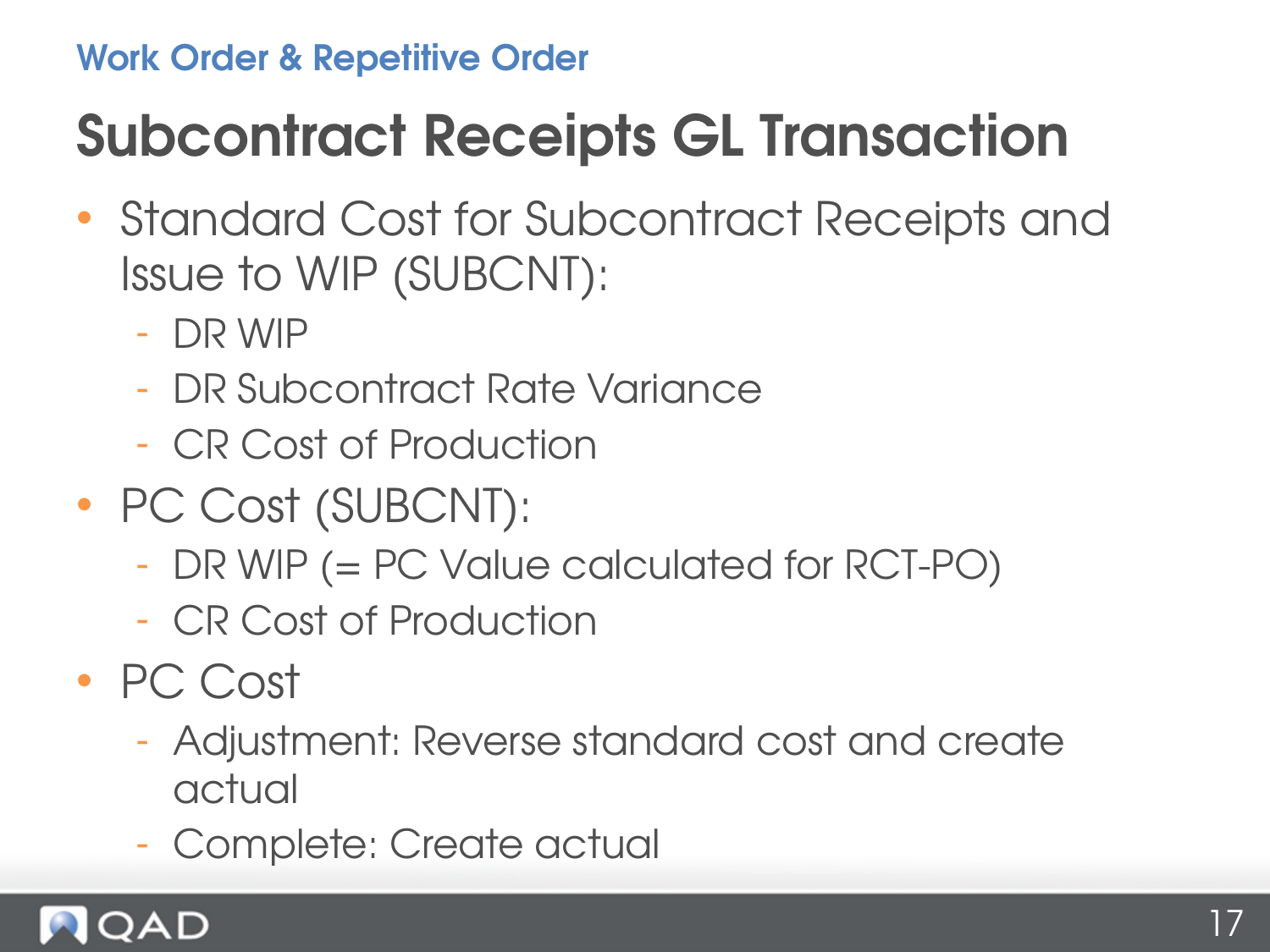

Work Order & Repetitive Order
# Subcontract Receipts GL Transaction
Standard Cost for Subcontract Receipts and Issue to WIP (SUBCNT):
DR WIP
DR Subcontract Rate Variance
CR Cost of Production
PC Cost (SUBCNT):
DR WIP (= PC Value calculated for RCT-PO)
CR Cost of Production
PC Cost
Adjustment: Reverse standard cost and create actual
Complete: Create actual

17